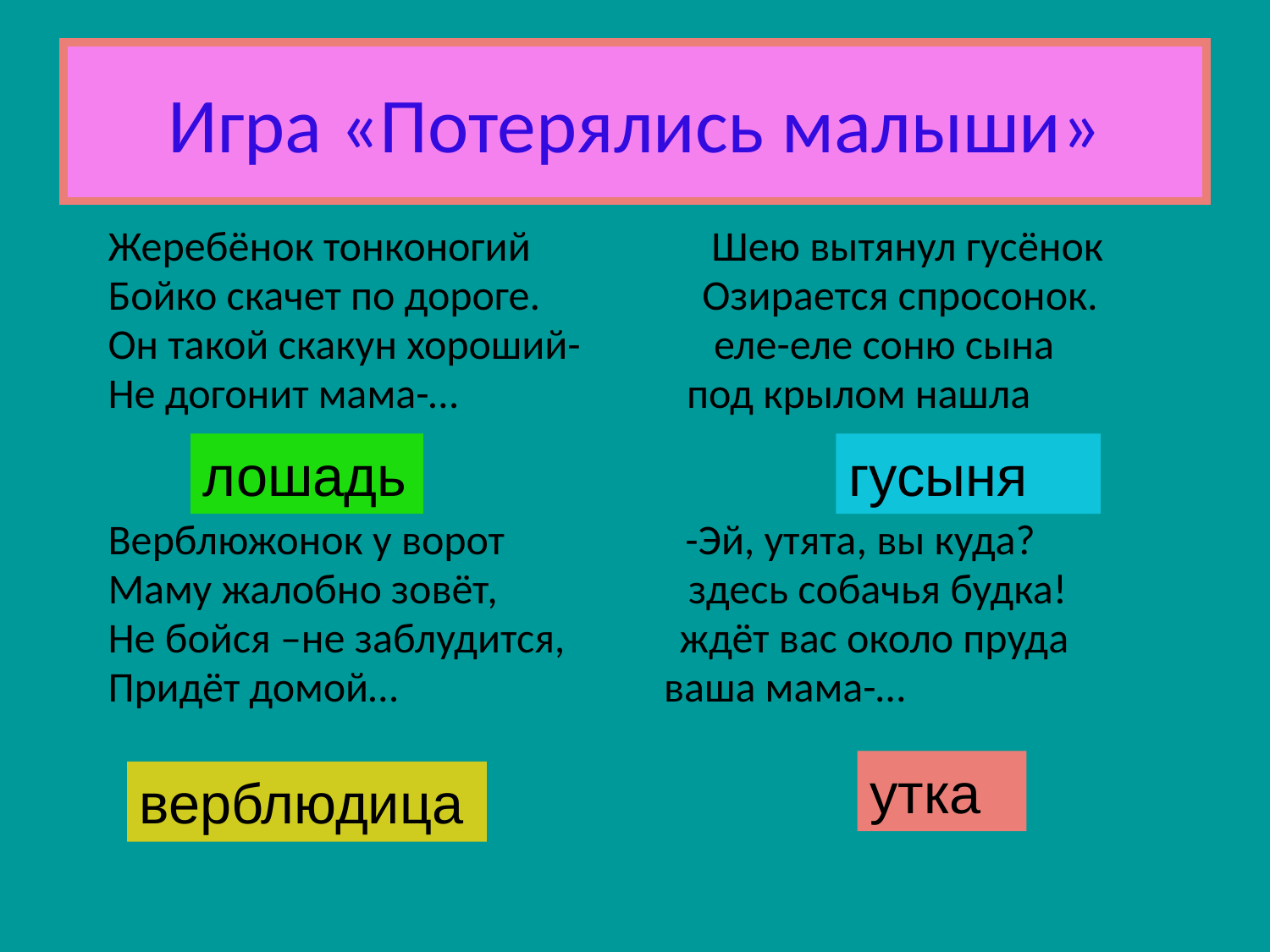

Игра «Потерялись малыши»
Жеребёнок тонконогий                   Шею вытянул гусёнок
Бойко скачет по дороге.                 Озирается спросонок.
Он такой скакун хороший-              еле-еле соню сына
Не догонит мама-…                        под крылом нашла

Верблюжонок у ворот                   -Эй, утята, вы куда?
Маму жалобно зовёт,                    здесь собачья будка!
Не бойся –не заблудится,            ждёт вас около пруда
Придёт домой…                            ваша мама-…
лошадь
гусыня
утка
верблюдица